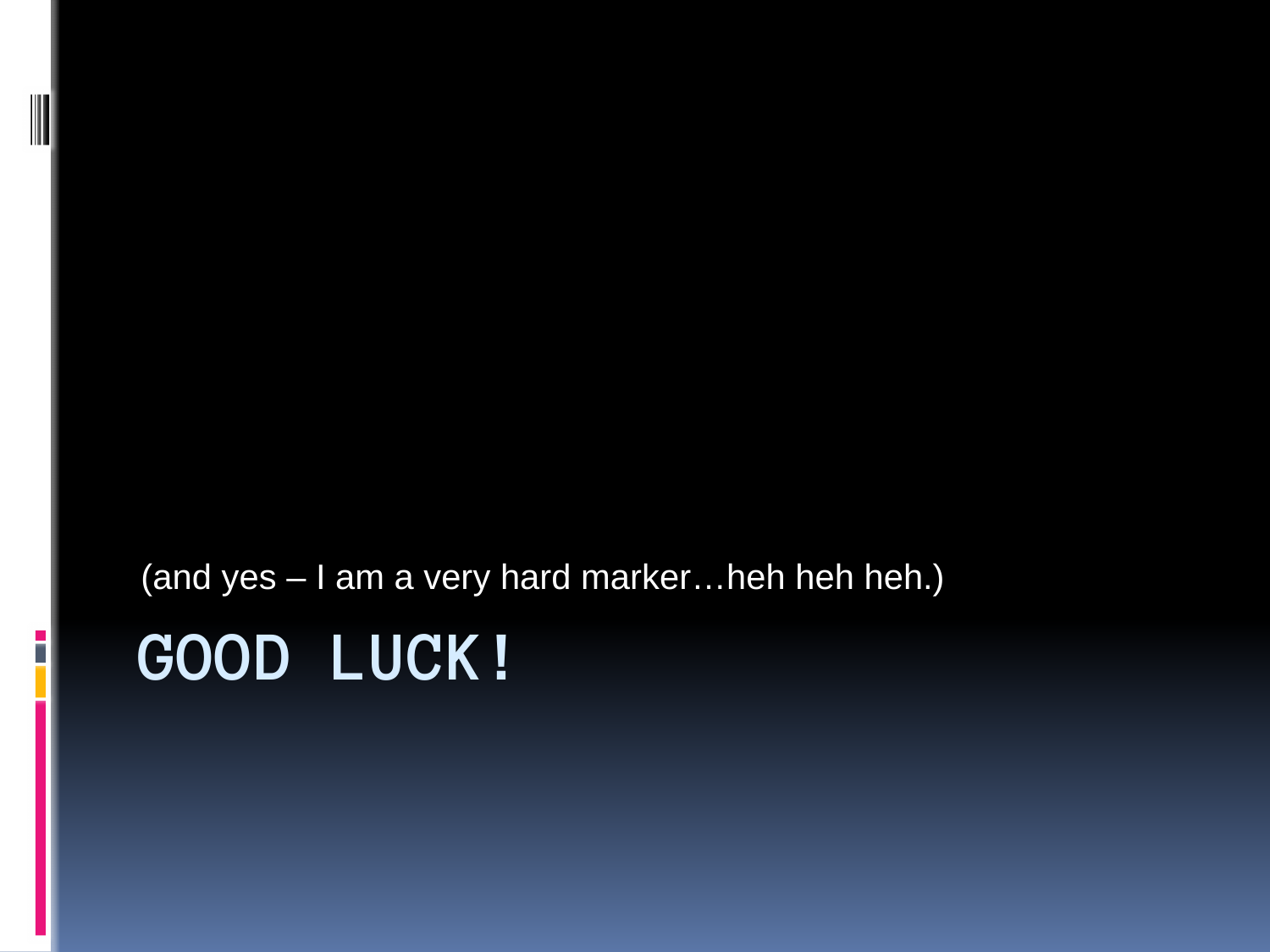

(and yes – I am a very hard marker…heh heh heh.)
# Good luck!